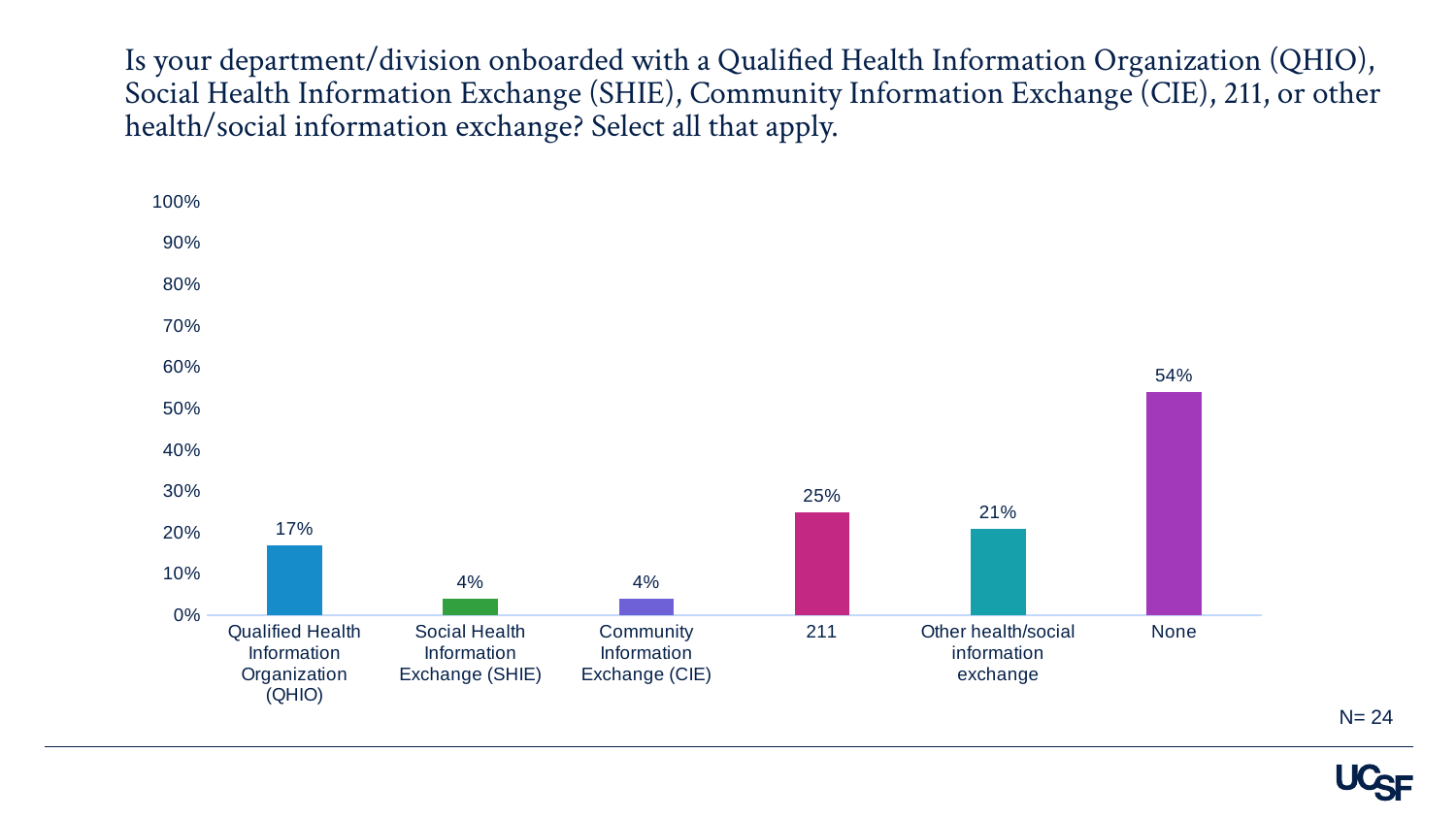

Is your department/division onboarded with a Qualified Health Information Organization (QHIO), Social Health Information Exchange (SHIE), Community Information Exchange (CIE), 211, or other health/social information exchange? Select all that apply.

### Chart

| Category |  |
|---|---|
| Qualified Health Information Organization (QHIO) | 0.17 |
| Social Health Information Exchange (SHIE) | 0.04 |
| Community Information Exchange (CIE) | 0.04 |
| 211 | 0.25 |
| Other health/social information exchange | 0.21 |
| None | 0.54 |
N= 24